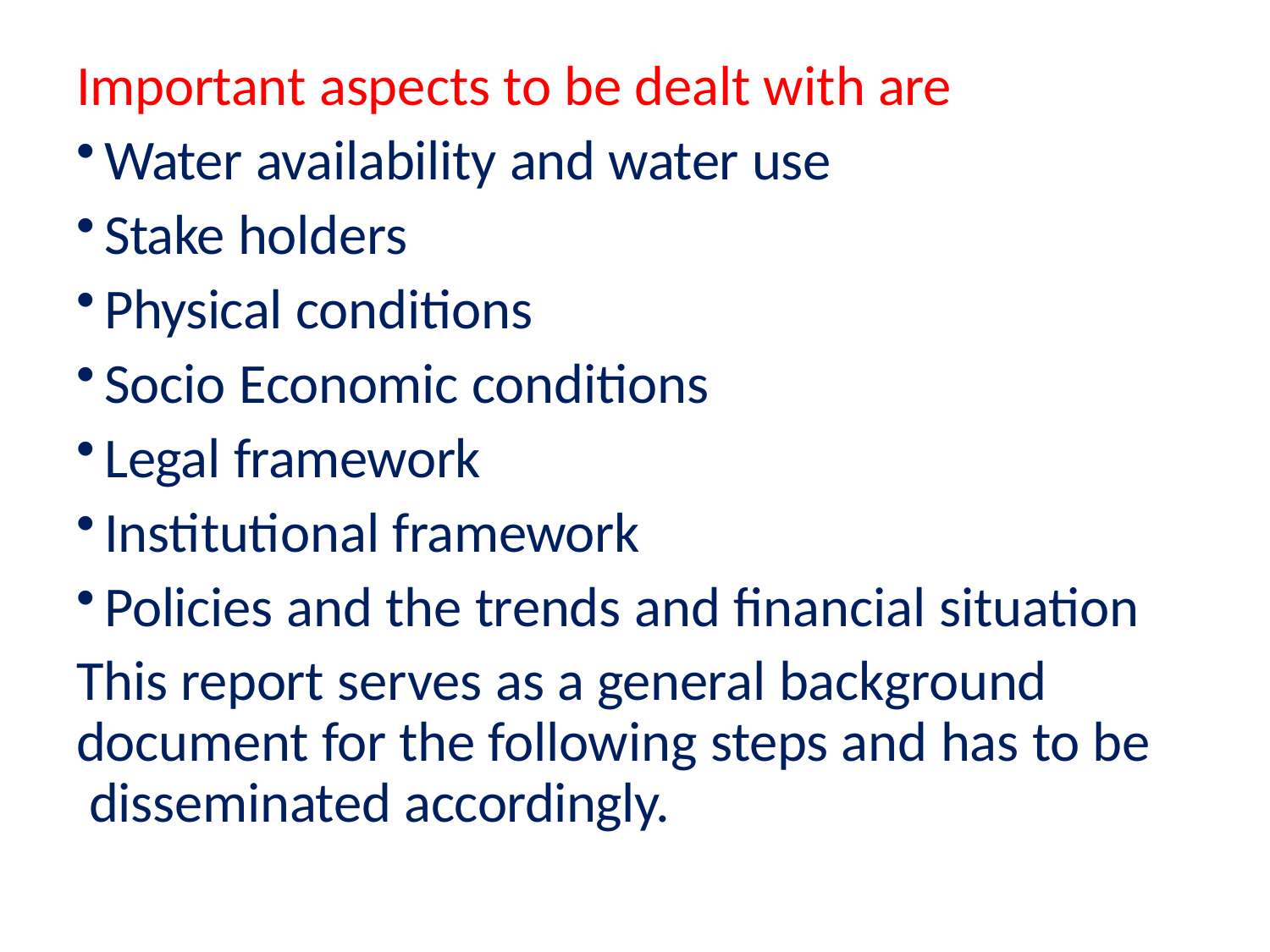

Important aspects to be dealt with are
Water availability and water use
Stake holders
Physical conditions
Socio Economic conditions
Legal framework
Institutional framework
Policies and the trends and financial situation
This report serves as a general background  document for the following steps and has to be  disseminated accordingly.